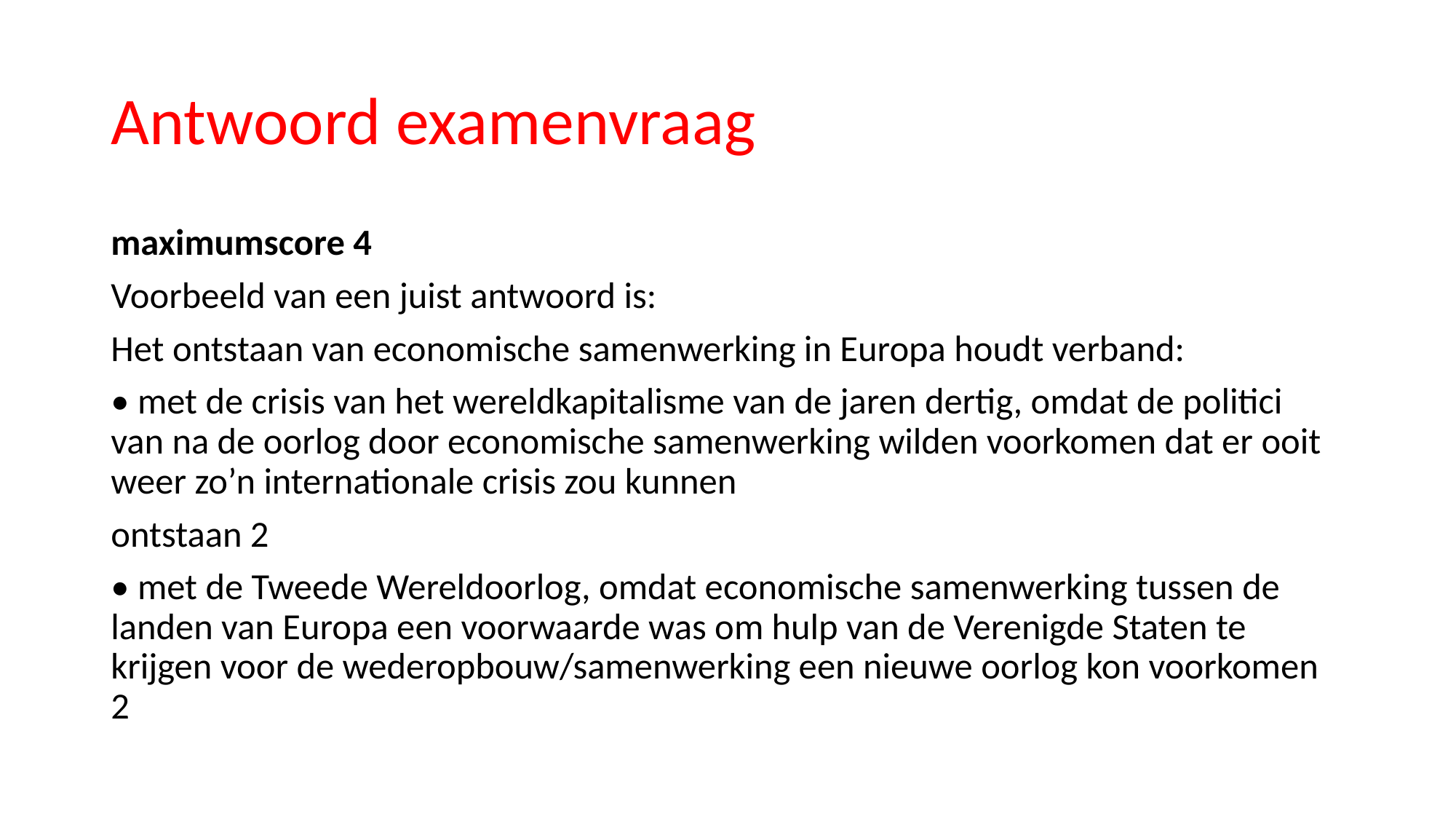

# Antwoord examenvraag
maximumscore 4
Voorbeeld van een juist antwoord is:
Het ontstaan van economische samenwerking in Europa houdt verband:
• met de crisis van het wereldkapitalisme van de jaren dertig, omdat de politici van na de oorlog door economische samenwerking wilden voorkomen dat er ooit weer zo’n internationale crisis zou kunnen
ontstaan 2
• met de Tweede Wereldoorlog, omdat economische samenwerking tussen de landen van Europa een voorwaarde was om hulp van de Verenigde Staten te krijgen voor de wederopbouw/samenwerking een nieuwe oorlog kon voorkomen 2